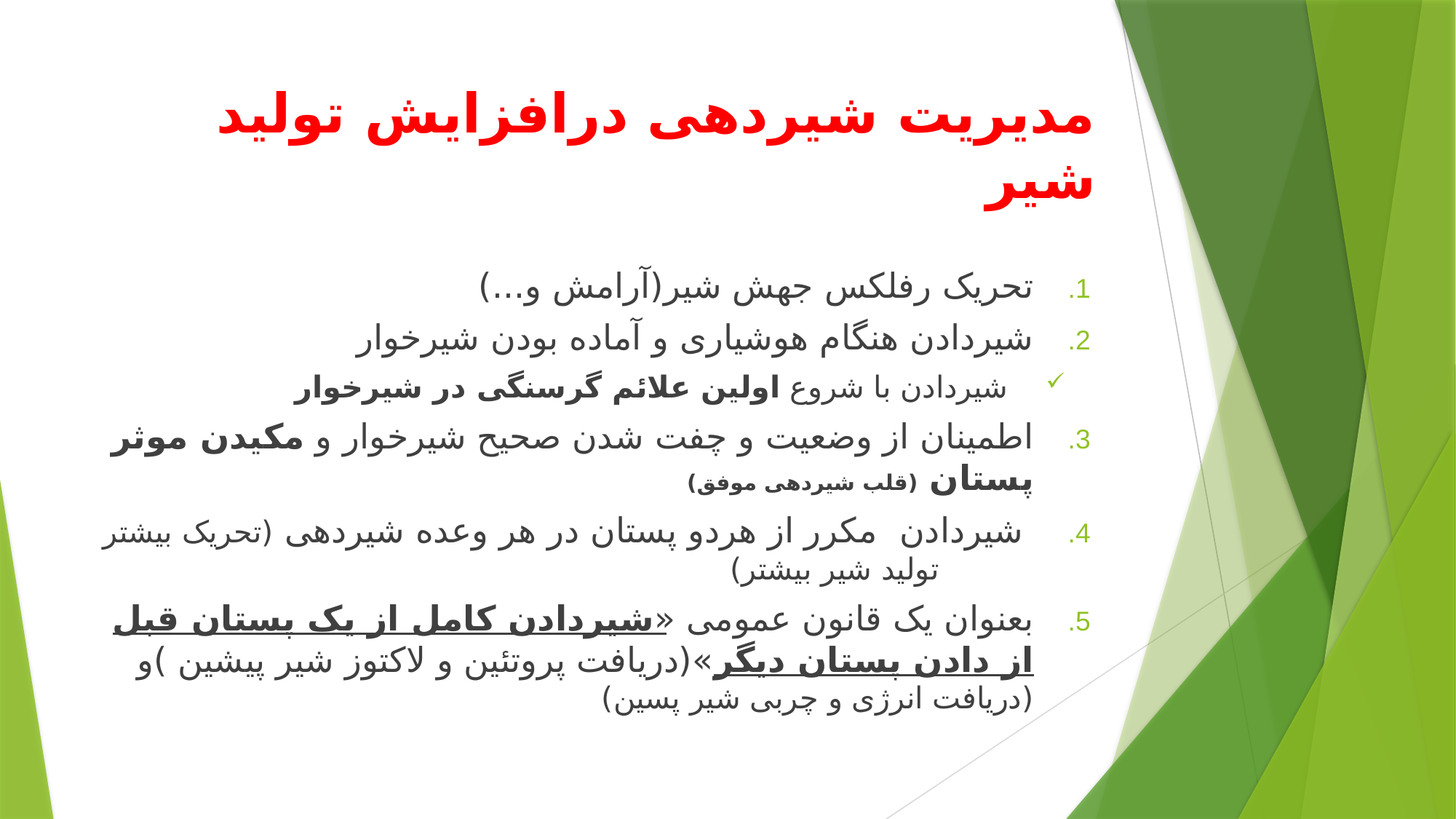

# مدیریت شیردهی درافزایش تولید شیر
تحریک رفلکس جهش شیر(آرامش و...)
شیردادن هنگام هوشیاری و آماده بودن شیرخوار
شیردادن با شروع اولین علائم گرسنگی در شیرخوار
اطمینان از وضعیت و چفت شدن صحیح شیرخوار و مکیدن موثر پستان (قلب شیردهی موفق)
 شیردادن  مکرر از هردو پستان در هر وعده شیردهی (تحریک بیشتر            تولید شیر بیشتر)
بعنوان یک قانون عمومی «شیردادن کامل از یک پستان قبل از دادن پستان دیگر»(دریافت پروتئین و لاکتوز شیر پیشین )و (دریافت انرژی و چربی شیر پسین)